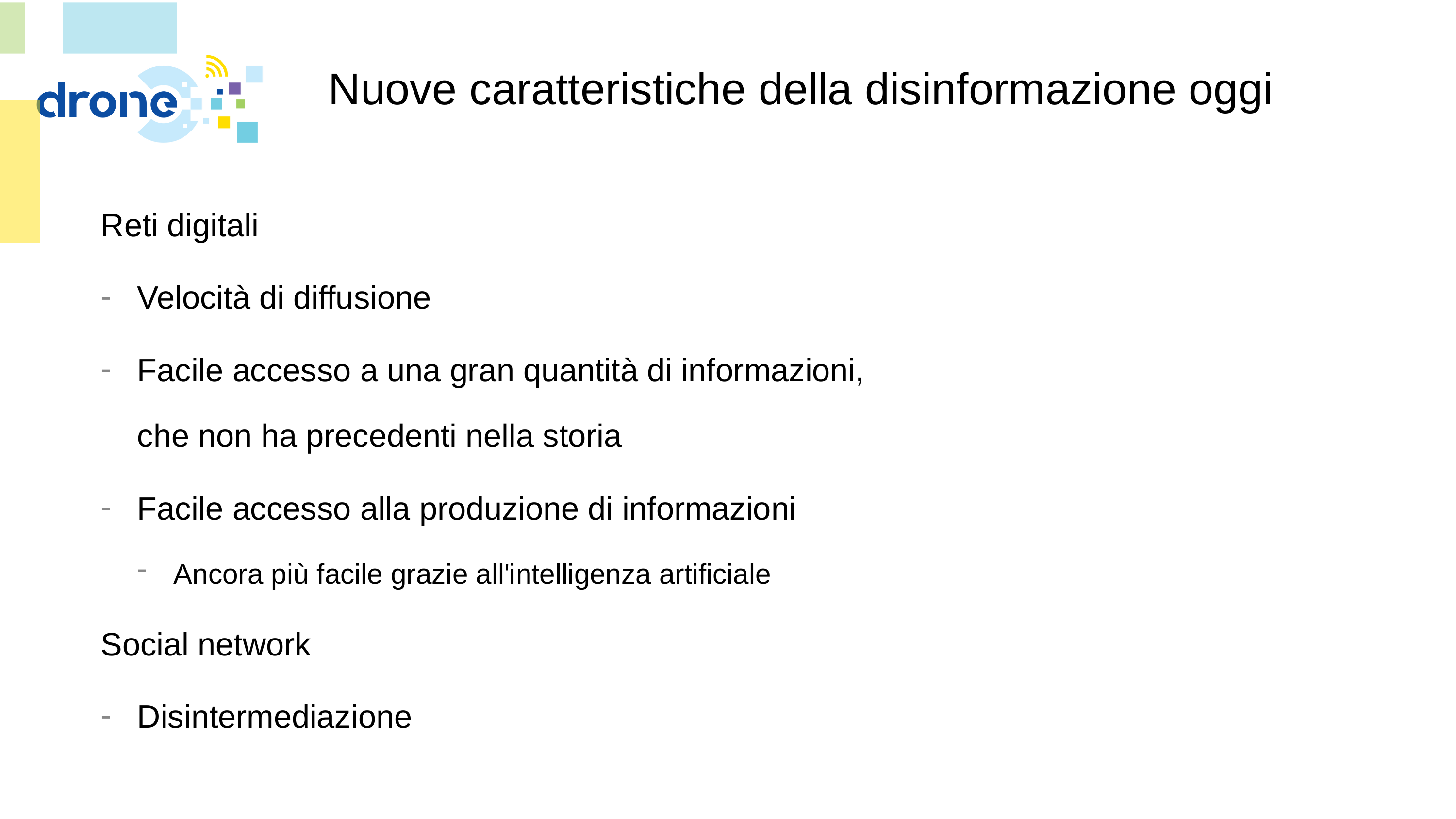

# Nuove caratteristiche della disinformazione oggi

Reti digitali
Velocità di diffusione
Facile accesso a una gran quantità di informazioni, che non ha precedenti nella storia
Facile accesso alla produzione di informazioni
Ancora più facile grazie all'intelligenza artificiale
Social network
Disintermediazione